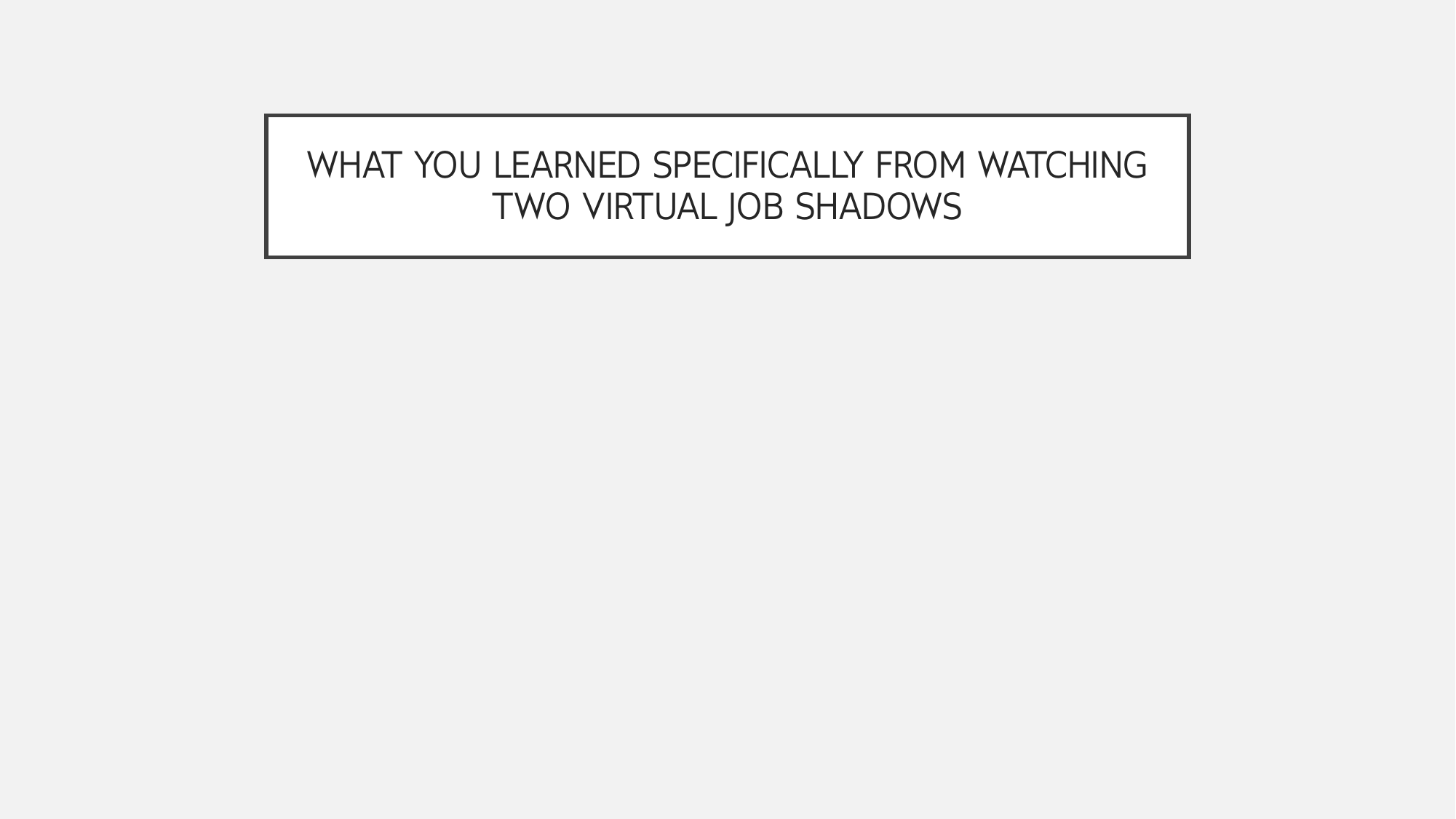

# WHAT YOU LEARNED SPECIFICALLY FROM WATCHING TWO VIRTUAL JOB SHADOWS